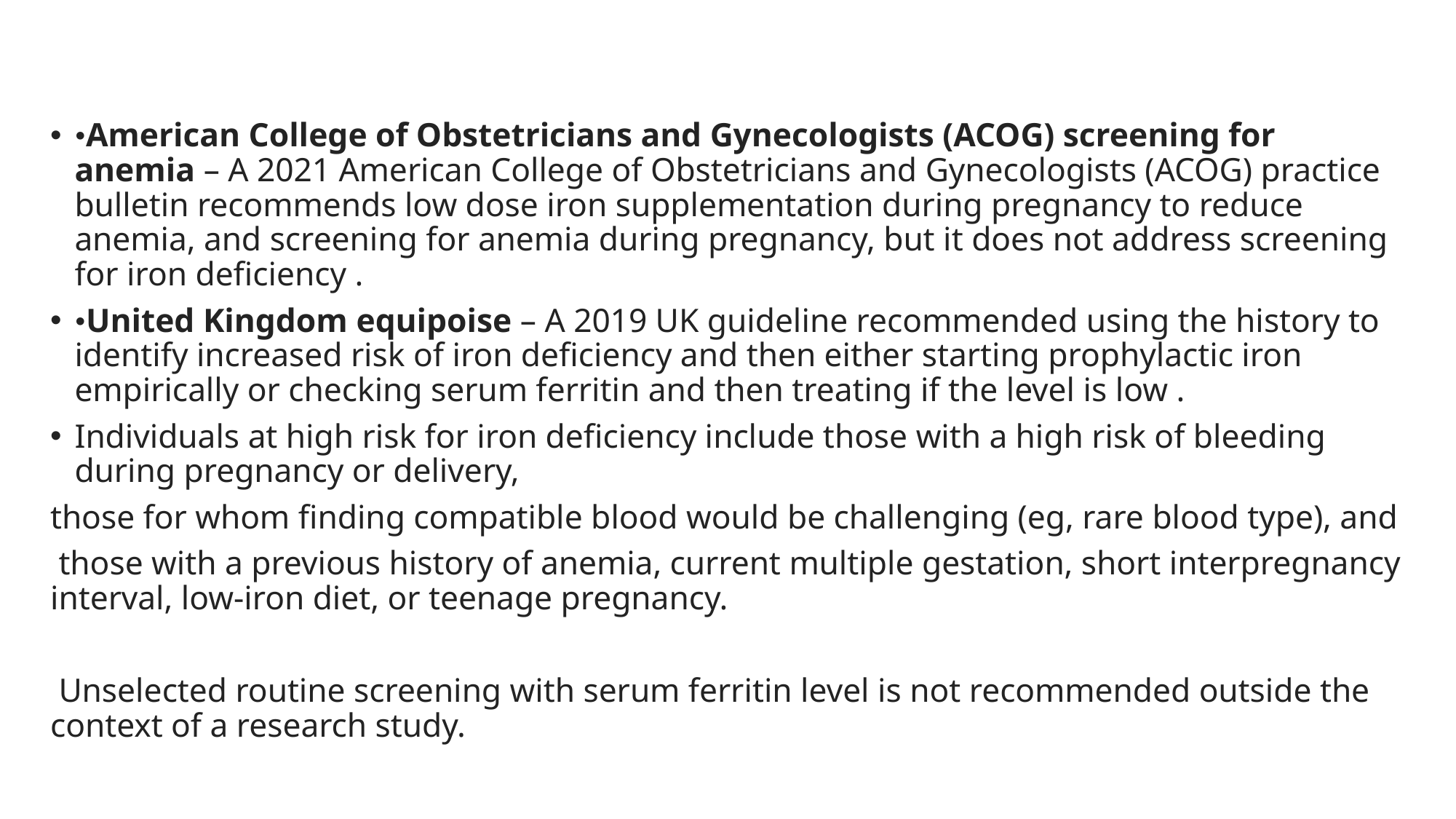

•American College of Obstetricians and Gynecologists (ACOG) screening for anemia – A 2021 American College of Obstetricians and Gynecologists (ACOG) practice bulletin recommends low dose iron supplementation during pregnancy to reduce anemia, and screening for anemia during pregnancy, but it does not address screening for iron deficiency .
•United Kingdom equipoise – A 2019 UK guideline recommended using the history to identify increased risk of iron deficiency and then either starting prophylactic iron empirically or checking serum ferritin and then treating if the level is low .
Individuals at high risk for iron deficiency include those with a high risk of bleeding during pregnancy or delivery,
those for whom finding compatible blood would be challenging (eg, rare blood type), and
 those with a previous history of anemia, current multiple gestation, short interpregnancy interval, low-iron diet, or teenage pregnancy.

 Unselected routine screening with serum ferritin level is not recommended outside the context of a research study.